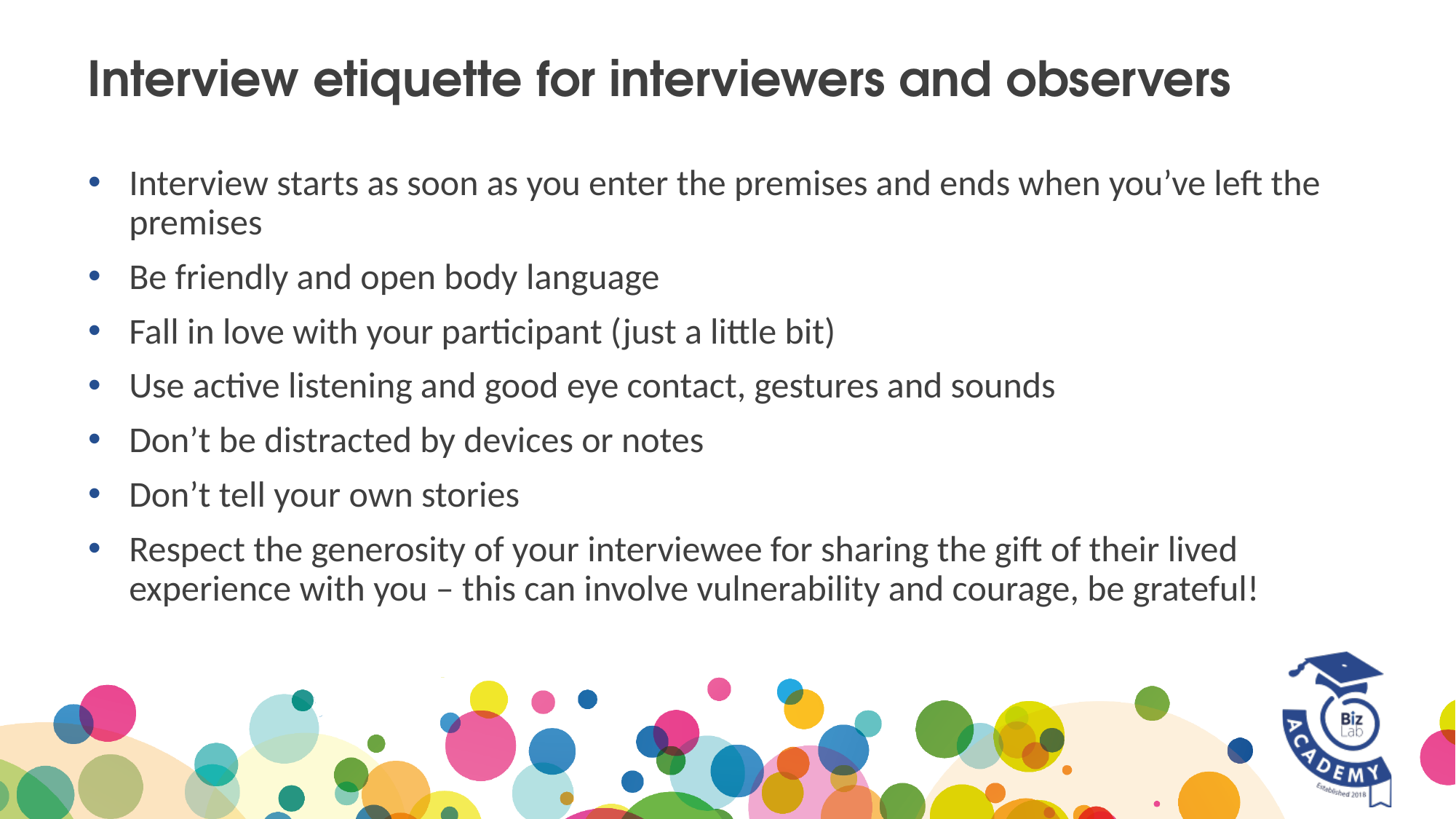

# Interview etiquette for interviewers and observers
Interview starts as soon as you enter the premises and ends when you’ve left the premises
Be friendly and open body language
Fall in love with your participant (just a little bit)
Use active listening and good eye contact, gestures and sounds
Don’t be distracted by devices or notes
Don’t tell your own stories
Respect the generosity of your interviewee for sharing the gift of their lived experience with you – this can involve vulnerability and courage, be grateful!